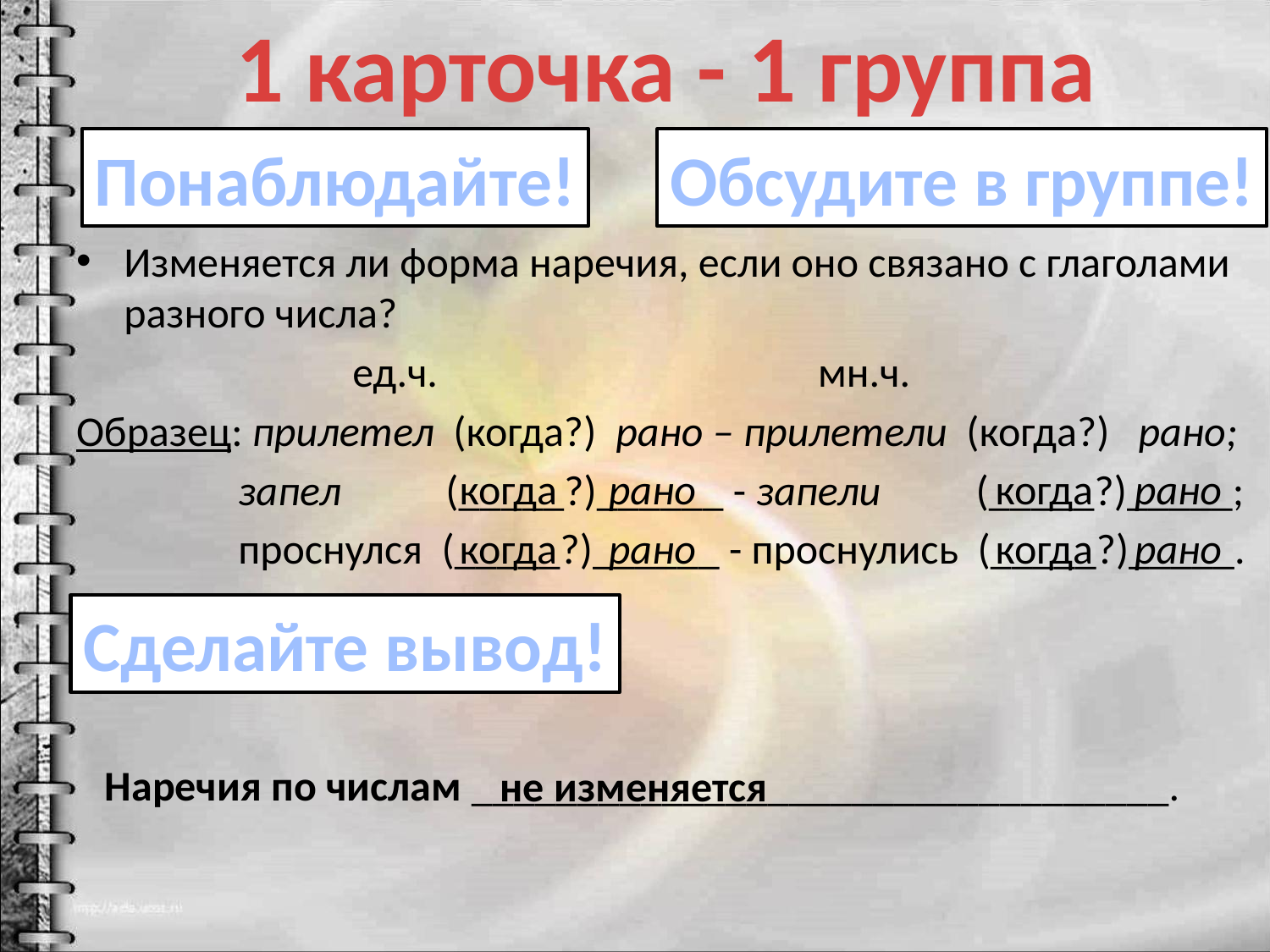

1 карточка - 1 группа
Понаблюдайте!
Обсудите в группе!
Изменяется ли форма наречия, если оно связано с глаголами разного числа?
                             ед.ч.                                        мн.ч.
Образец: прилетел  (когда?)  рано – прилетели  (когда?)   рано;
                 запел           (_____?)______ - запели          (_____?)_____;
                 проснулся  (_____?)______ - проснулись  (_____?)_____.

   Наречия по числам _________________________________.
когда
рано
когда
рано
когда
рано
когда
рано
Сделайте вывод!
не изменяется